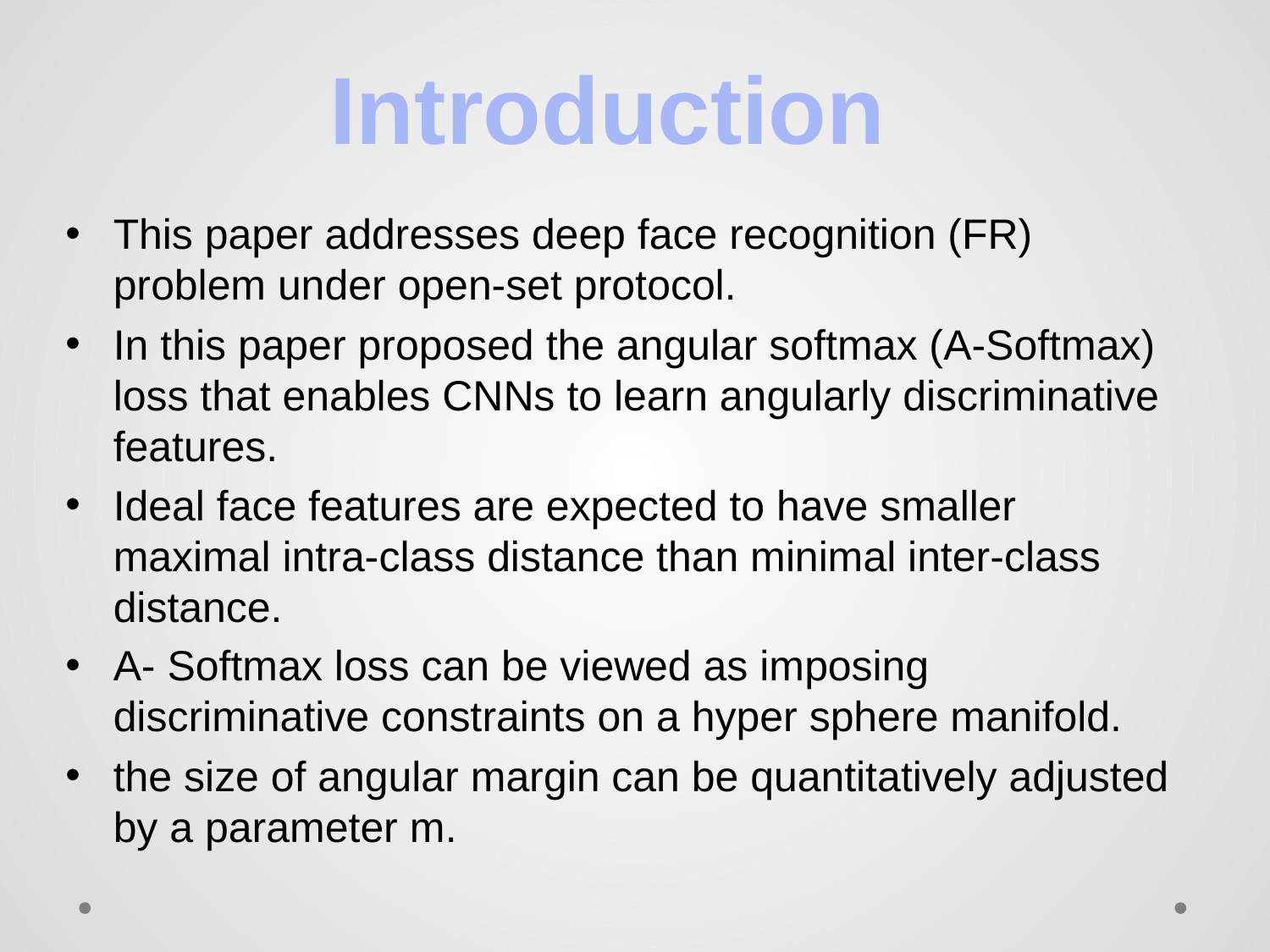

Introduction
This paper addresses deep face recognition (FR) problem under open-set protocol.
In this paper proposed the angular softmax (A-Softmax) loss that enables CNNs to learn angularly discriminative features.
Ideal face features are expected to have smaller maximal intra-class distance than minimal inter-class distance.
A- Softmax loss can be viewed as imposing discriminative constraints on a hyper sphere manifold.
the size of angular margin can be quantitatively adjusted by a parameter m.